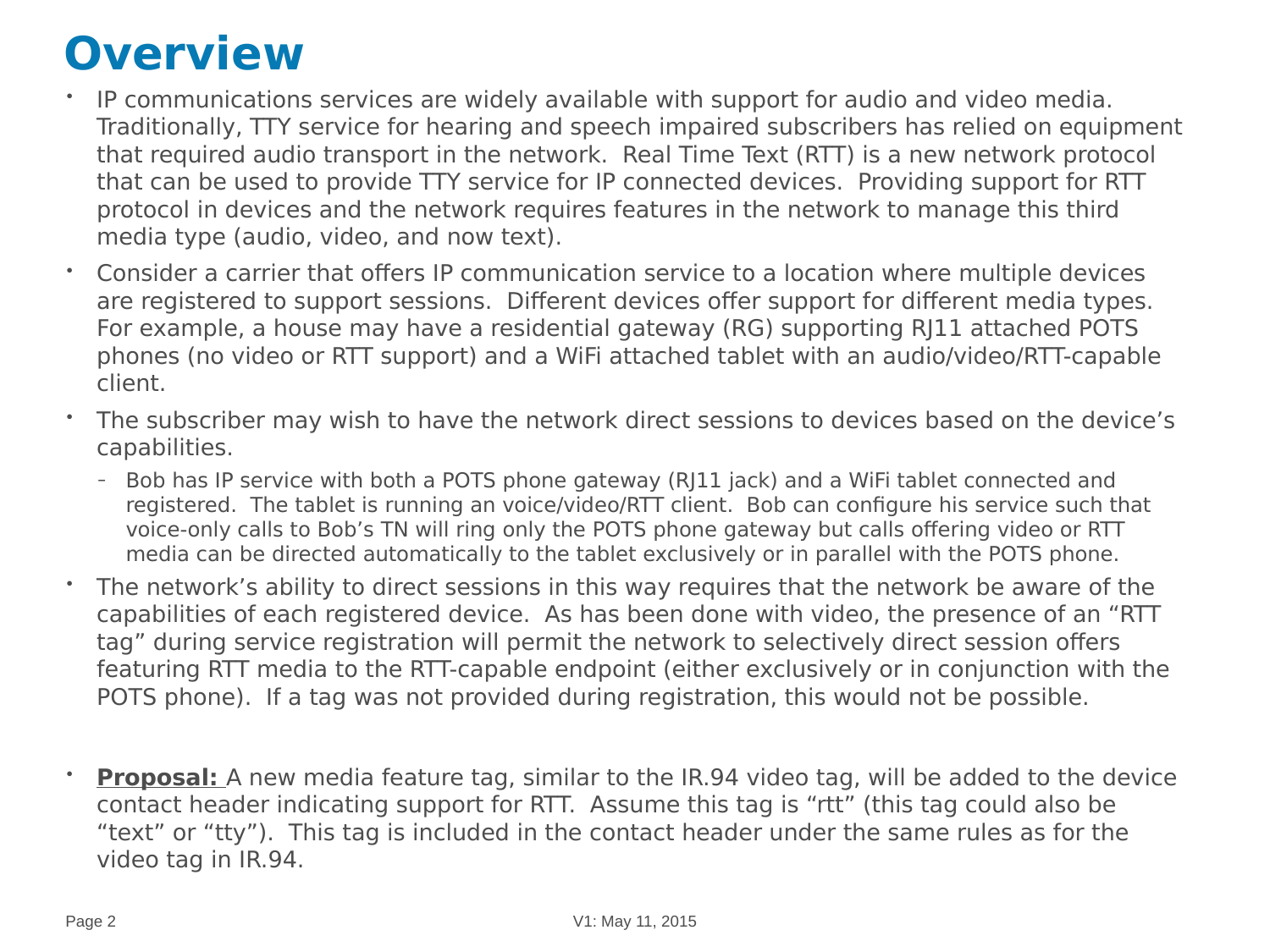

# Overview
IP communications services are widely available with support for audio and video media.  Traditionally, TTY service for hearing and speech impaired subscribers has relied on equipment that required audio transport in the network.  Real Time Text (RTT) is a new network protocol that can be used to provide TTY service for IP connected devices.  Providing support for RTT protocol in devices and the network requires features in the network to manage this third media type (audio, video, and now text).
Consider a carrier that offers IP communication service to a location where multiple devices are registered to support sessions.  Different devices offer support for different media types.  For example, a house may have a residential gateway (RG) supporting RJ11 attached POTS phones (no video or RTT support) and a WiFi attached tablet with an audio/video/RTT-capable client.
The subscriber may wish to have the network direct sessions to devices based on the device’s capabilities.
Bob has IP service with both a POTS phone gateway (RJ11 jack) and a WiFi tablet connected and registered.  The tablet is running an voice/video/RTT client.  Bob can configure his service such that voice-only calls to Bob’s TN will ring only the POTS phone gateway but calls offering video or RTT media can be directed automatically to the tablet exclusively or in parallel with the POTS phone.
The network’s ability to direct sessions in this way requires that the network be aware of the capabilities of each registered device.  As has been done with video, the presence of an “RTT tag” during service registration will permit the network to selectively direct session offers featuring RTT media to the RTT-capable endpoint (either exclusively or in conjunction with the POTS phone).  If a tag was not provided during registration, this would not be possible.

Proposal: A new media feature tag, similar to the IR.94 video tag, will be added to the device contact header indicating support for RTT.  Assume this tag is “rtt” (this tag could also be “text” or “tty”).  This tag is included in the contact header under the same rules as for the video tag in IR.94.
Page 2
V1: May 11, 2015